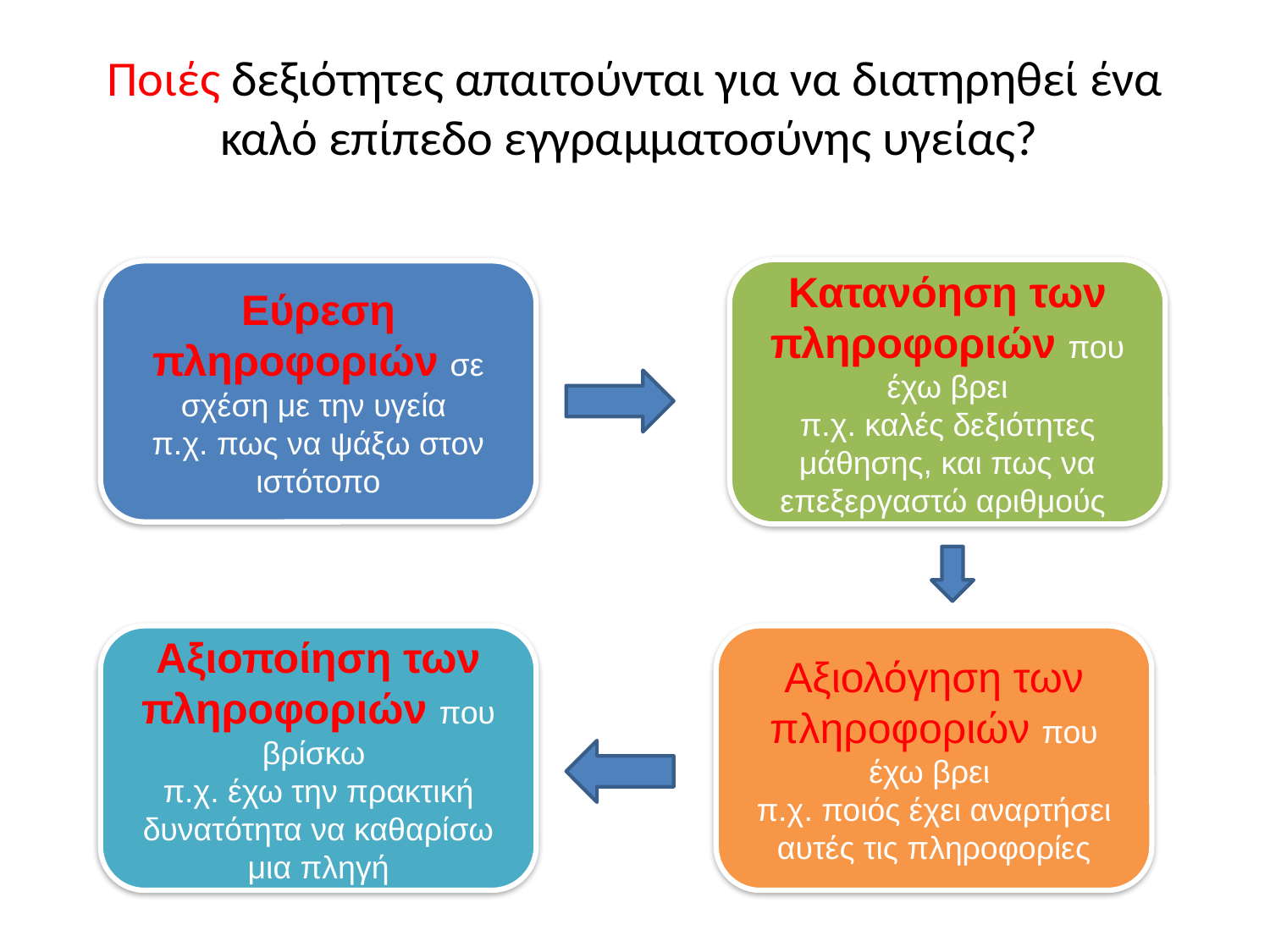

# Ποιές δεξιότητες απαιτούνται για να διατηρηθεί ένα καλό επίπεδο εγγραμματοσύνης υγείας?
Κατανόηση των πληροφοριών που έχω βρει
π.χ. καλές δεξιότητες μάθησης, και πως να επεξεργαστώ αριθμούς
Εύρεση πληροφοριών σε σχέση με την υγεία
π.χ. πως να ψάξω στον ιστότοπο

Αξιοποίηση των πληροφοριών που βρίσκω
π.χ. έχω την πρακτική δυνατότητα να καθαρίσω μια πληγή
Αξιολόγηση των πληροφοριών που έχω βρει
π.χ. ποιός έχει αναρτήσει αυτές τις πληροφορίες